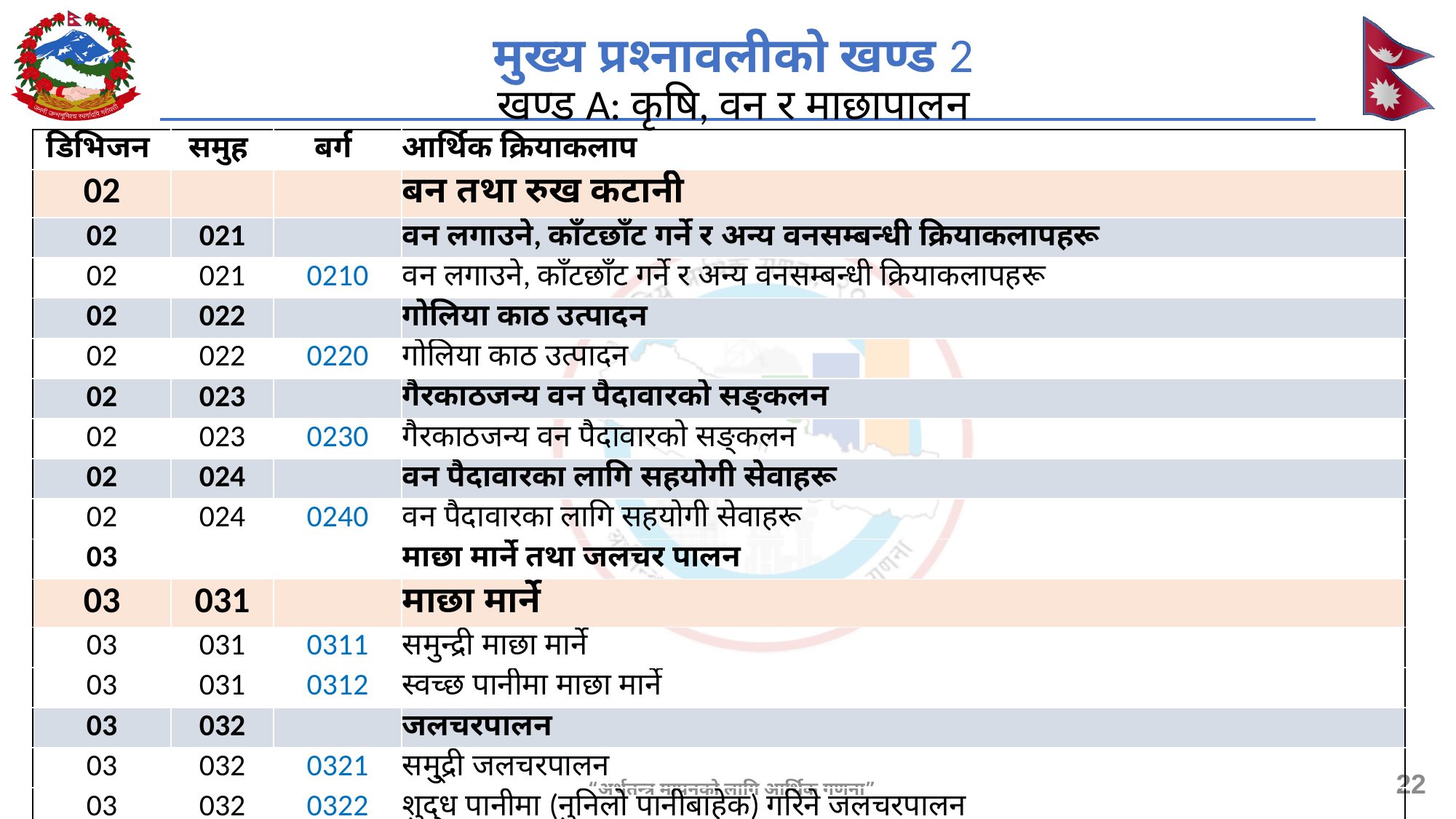

# मुख्य प्रश्नावलीको खण्ड 2 खण्ड A: कृषि, वन र माछापालन
| डिभिजन | समुह | बर्ग | आर्थिक क्रियाकलाप |
| --- | --- | --- | --- |
| 02 |  |  | बन तथा रुख कटानी |
| 02 | 021 |  | वन लगाउने, काँटछाँट गर्ने र अन्य वनसम्बन्धी क्रियाकलापहरू |
| 02 | 021 | 0210 | वन लगाउने, काँटछाँट गर्ने र अन्य वनसम्बन्धी क्रियाकलापहरू |
| 02 | 022 |  | गोलिया काठ उत्पादन |
| 02 | 022 | 0220 | गोलिया काठ उत्पादन |
| 02 | 023 |  | गैरकाठजन्य वन पैदावारको सङ्कलन |
| 02 | 023 | 0230 | गैरकाठजन्य वन पैदावारको सङ्कलन |
| 02 | 024 |  | वन पैदावारका लागि सहयोगी सेवाहरू |
| 02 | 024 | 0240 | वन पैदावारका लागि सहयोगी सेवाहरू |
| 03 |  |  | माछा मार्ने तथा जलचर पालन |
| 03 | 031 |  | माछा मार्ने |
| 03 | 031 | 0311 | समुन्द्री माछा मार्ने |
| 03 | 031 | 0312 | स्वच्छ पानीमा माछा मार्ने |
| 03 | 032 |  | जलचरपालन |
| 03 | 032 | 0321 | समु्द्री जलचरपालन |
| 03 | 032 | 0322 | शुद्ध पानीमा (नुनिलो पानीबाहेक) गरिने जलचरपालन |
22
“अर्थतन्त्र मापनको लागि आर्थिक गणना”